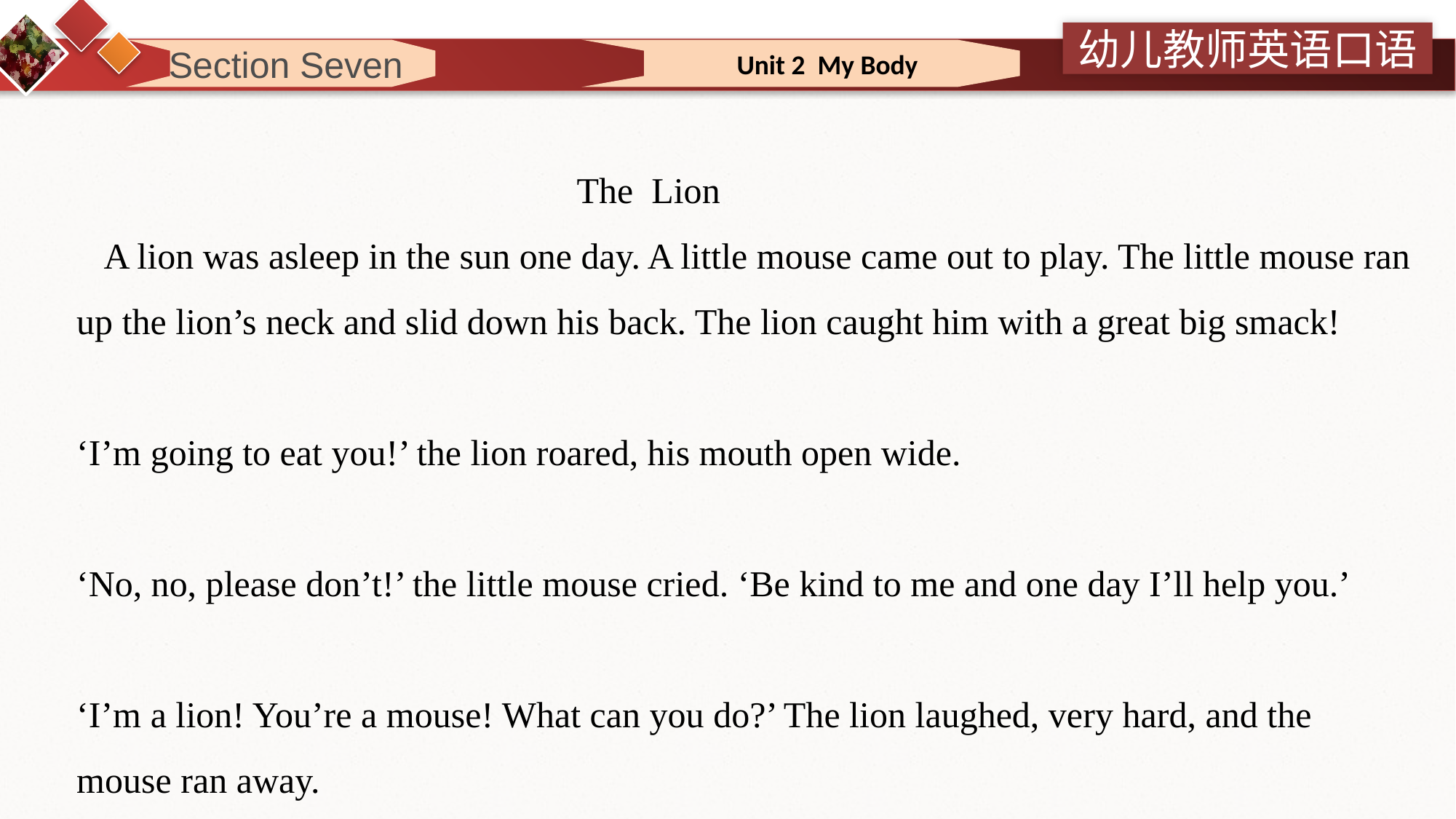

Section Seven
       Unit 2  My Body
                                                       The  Lion
   A lion was asleep in the sun one day. A little mouse came out to play. The little mouse ran up the lion’s neck and slid down his back. The lion caught him with a great big smack!

‘I’m going to eat you!’ the lion roared, his mouth open wide.

‘No, no, please don’t!’ the little mouse cried. ‘Be kind to me and one day I’ll help you.’

‘I’m a lion! You’re a mouse! What can you do?’ The lion laughed, very hard, and the mouse ran away.